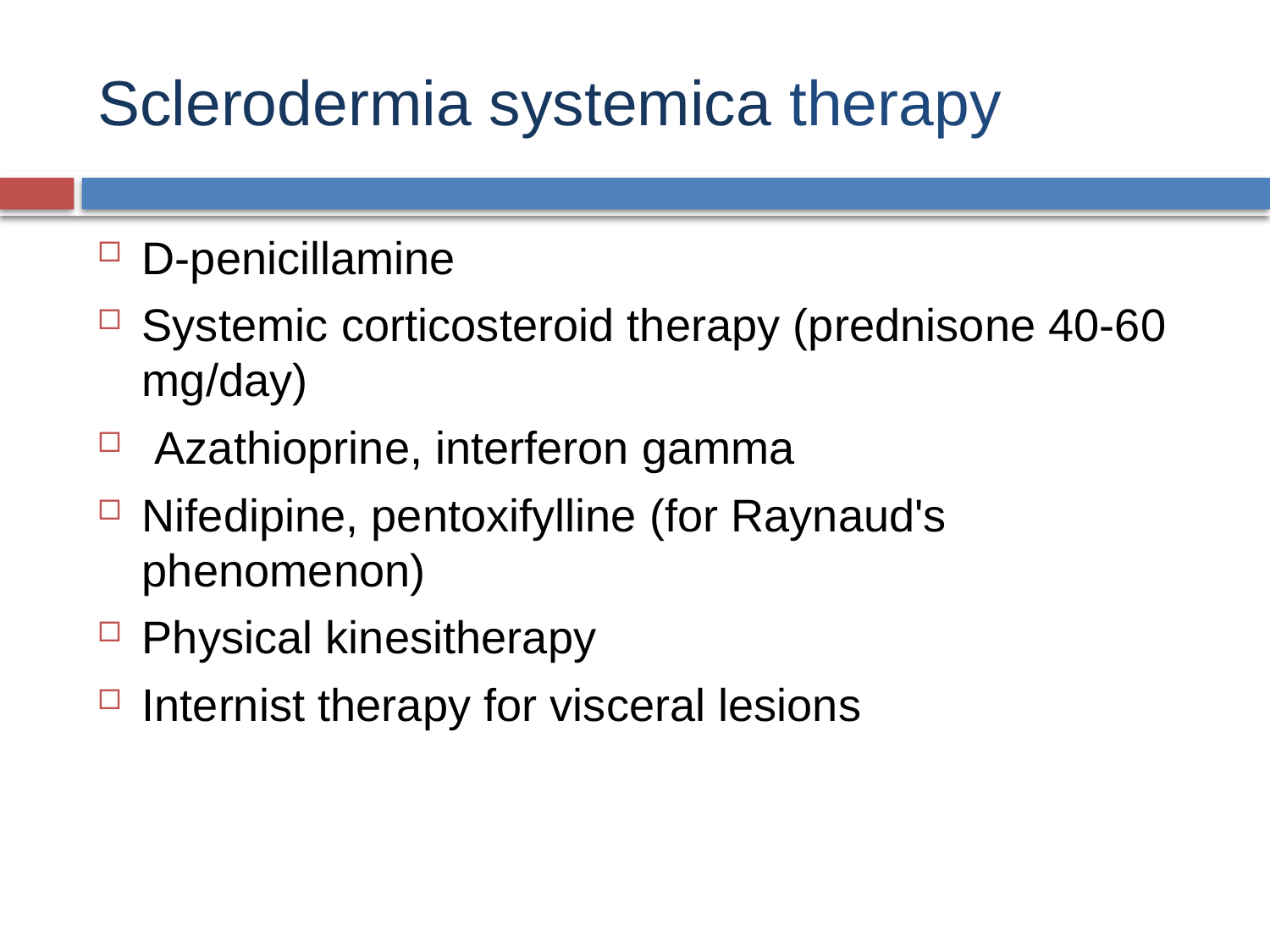

# Sclerodermia systemica therapy
D-penicillamine
Systemic corticosteroid therapy (prednisone 40-60 mg/day)
 Azathioprine, interferon gamma
Nifedipine, pentoxifylline (for Raynaud's phenomenon)
Physical kinesitherapy
Internist therapy for visceral lesions